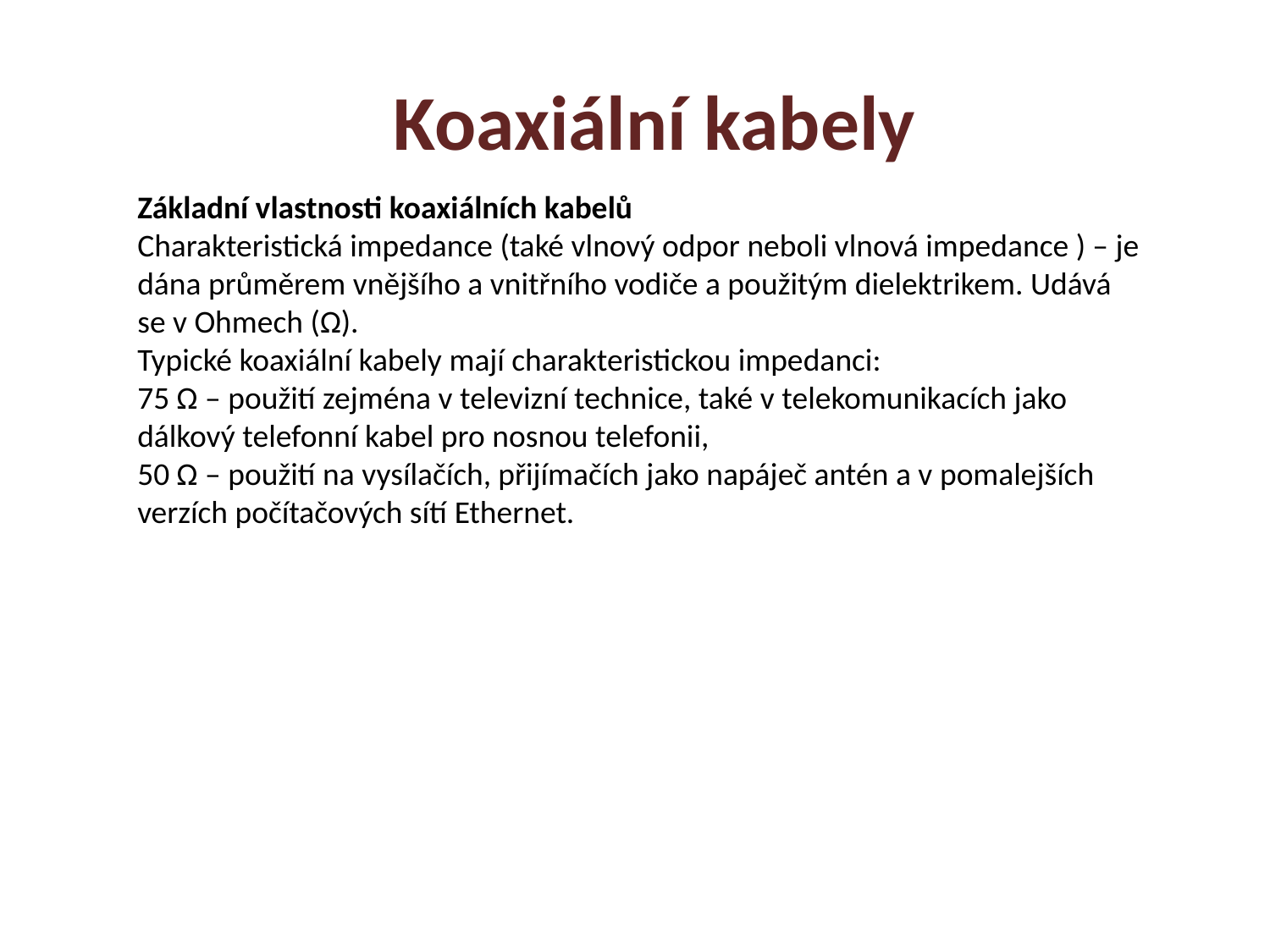

Koaxiální kabely
Základní vlastnosti koaxiálních kabelů
Charakteristická impedance (také vlnový odpor neboli vlnová impedance ) – je dána průměrem vnějšího a vnitřního vodiče a použitým dielektrikem. Udává se v Ohmech (Ω).
Typické koaxiální kabely mají charakteristickou impedanci:
75 Ω – použití zejména v televizní technice, také v telekomunikacích jako dálkový telefonní kabel pro nosnou telefonii,
50 Ω – použití na vysílačích, přijímačích jako napáječ antén a v pomalejších verzích počítačových sítí Ethernet.